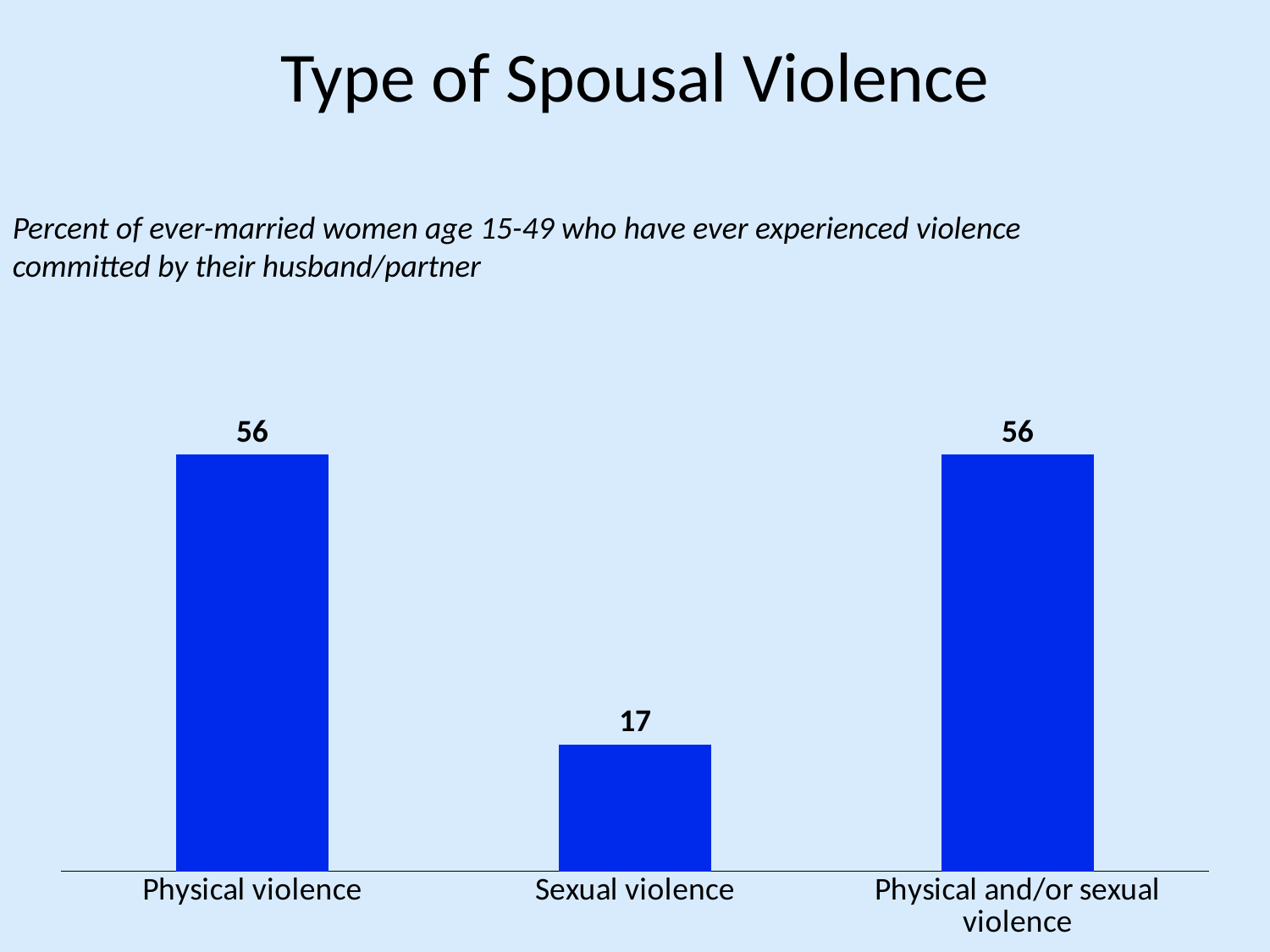

# Type of Spousal Violence
Percent of ever-married women age 15-49 who have ever experienced violence committed by their husband/partner

### Chart

| Category | Women |
|---|---|
| Physical violence | 56.0 |
| Sexual violence | 17.0 |
| Physical and/or sexual violence | 56.0 |